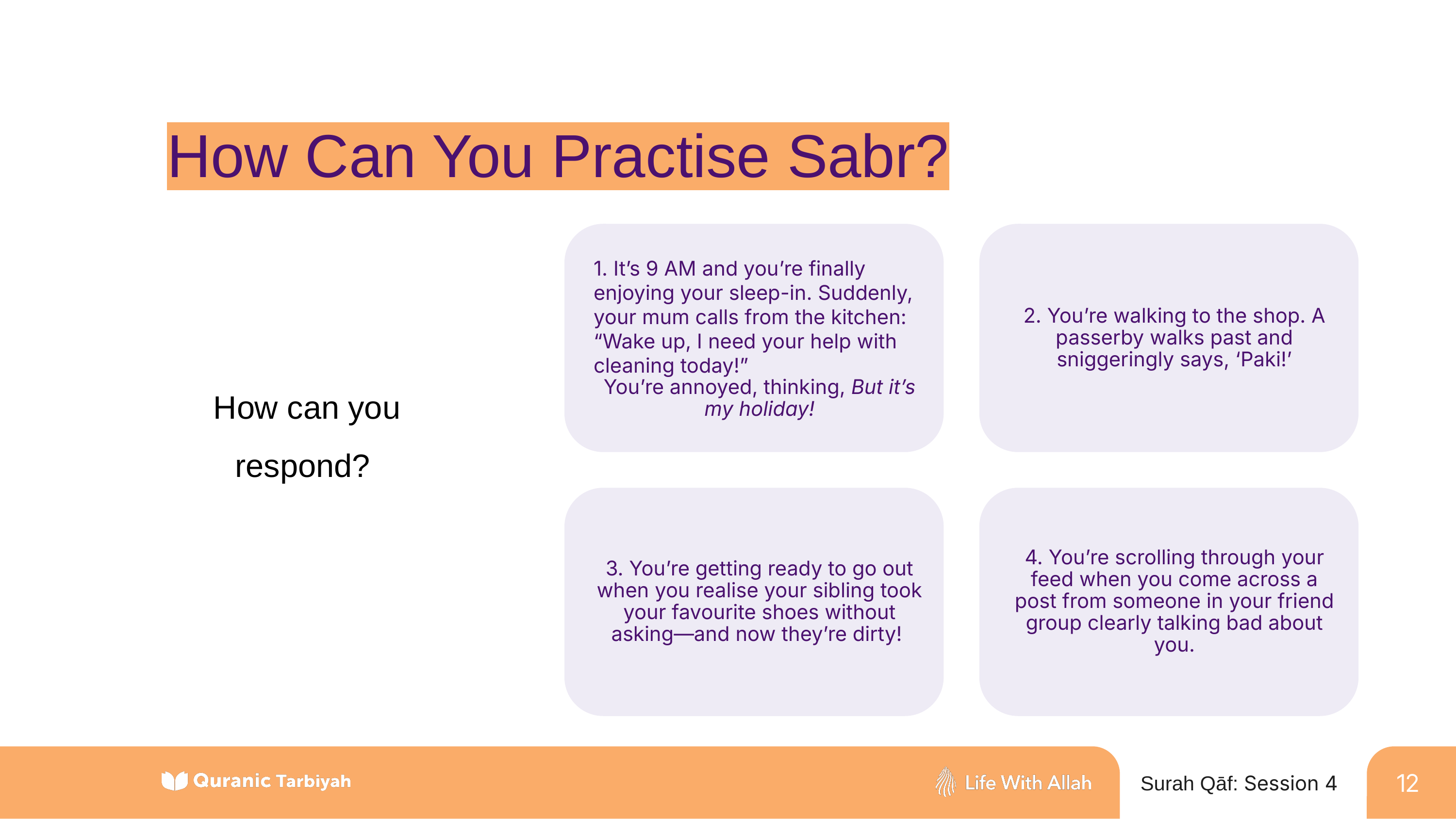

How Can You Practise Sabr?
1. It’s 9 AM and you’re finally enjoying your sleep-in. Suddenly, your mum calls from the kitchen: “Wake up, I need your help with cleaning today!”
You’re annoyed, thinking, But it’s my holiday!
2. You’re walking to the shop. A passerby walks past and sniggeringly says, ‘Paki!’
3. You’re getting ready to go out when you realise your sibling took your favourite shoes without asking—and now they’re dirty!
4. You’re scrolling through your feed when you come across a post from someone in your friend group clearly talking bad about you.
How can you respond?